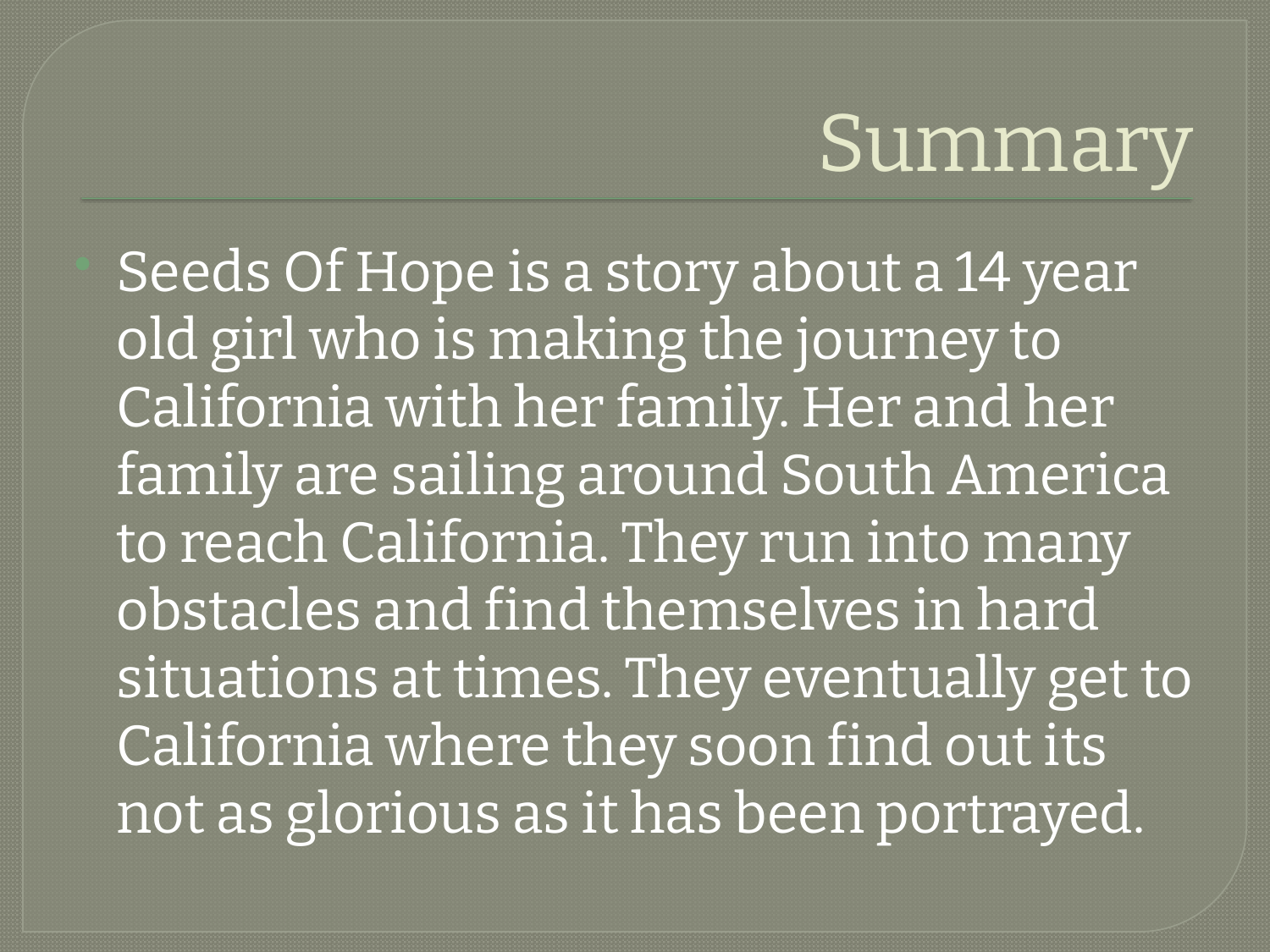

# Summary
Seeds Of Hope is a story about a 14 year old girl who is making the journey to California with her family. Her and her family are sailing around South America to reach California. They run into many obstacles and find themselves in hard situations at times. They eventually get to California where they soon find out its not as glorious as it has been portrayed.